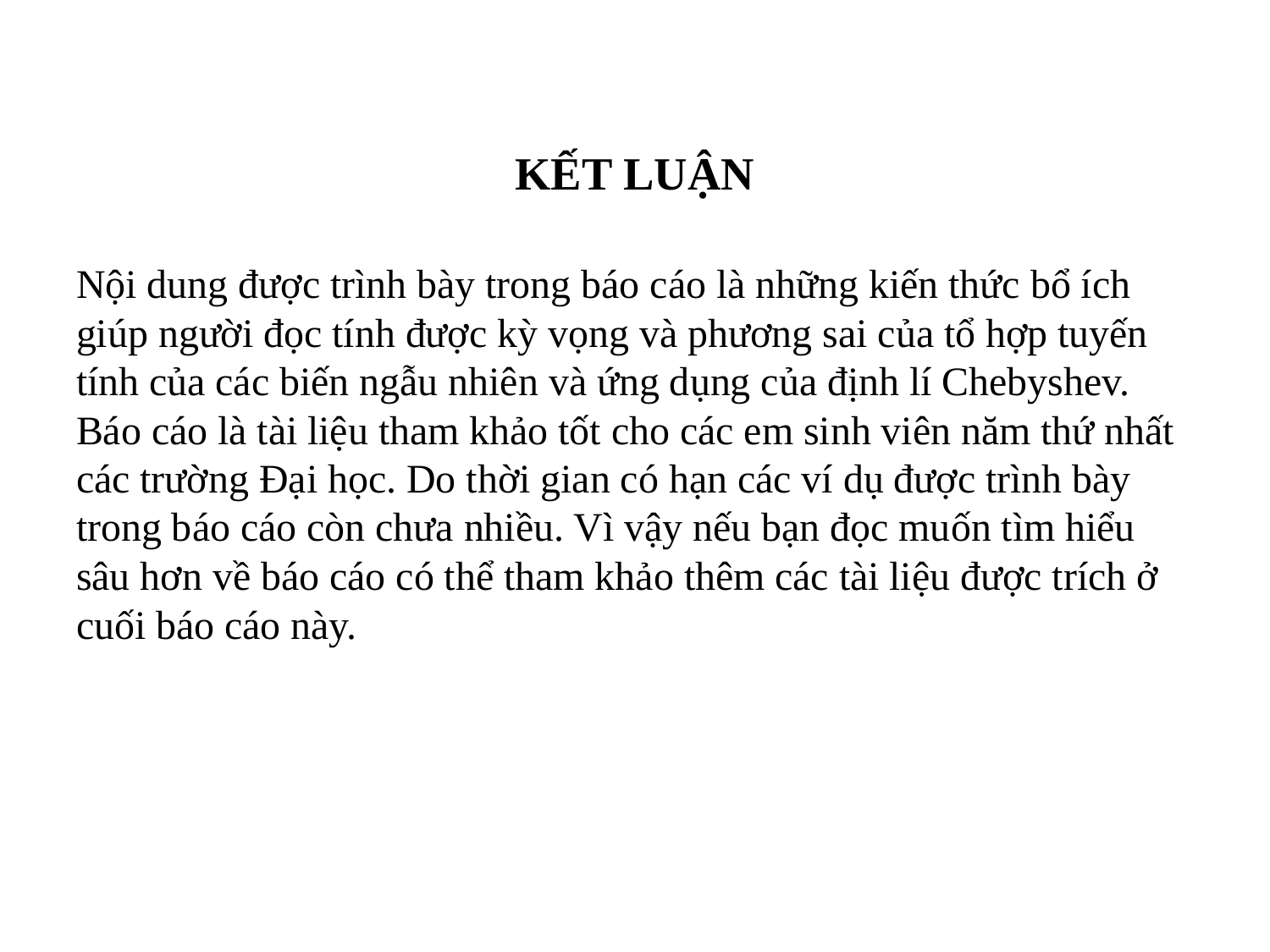

KẾT LUẬN

Nội dung được trình bày trong báo cáo là những kiến thức bổ ích giúp người đọc tính được kỳ vọng và phương sai của tổ hợp tuyến tính của các biến ngẫu nhiên và ứng dụng của định lí Chebyshev. Báo cáo là tài liệu tham khảo tốt cho các em sinh viên năm thứ nhất các trường Đại học. Do thời gian có hạn các ví dụ được trình bày trong báo cáo còn chưa nhiều. Vì vậy nếu bạn đọc muốn tìm hiểu sâu hơn về báo cáo có thể tham khảo thêm các tài liệu được trích ở cuối báo cáo này.